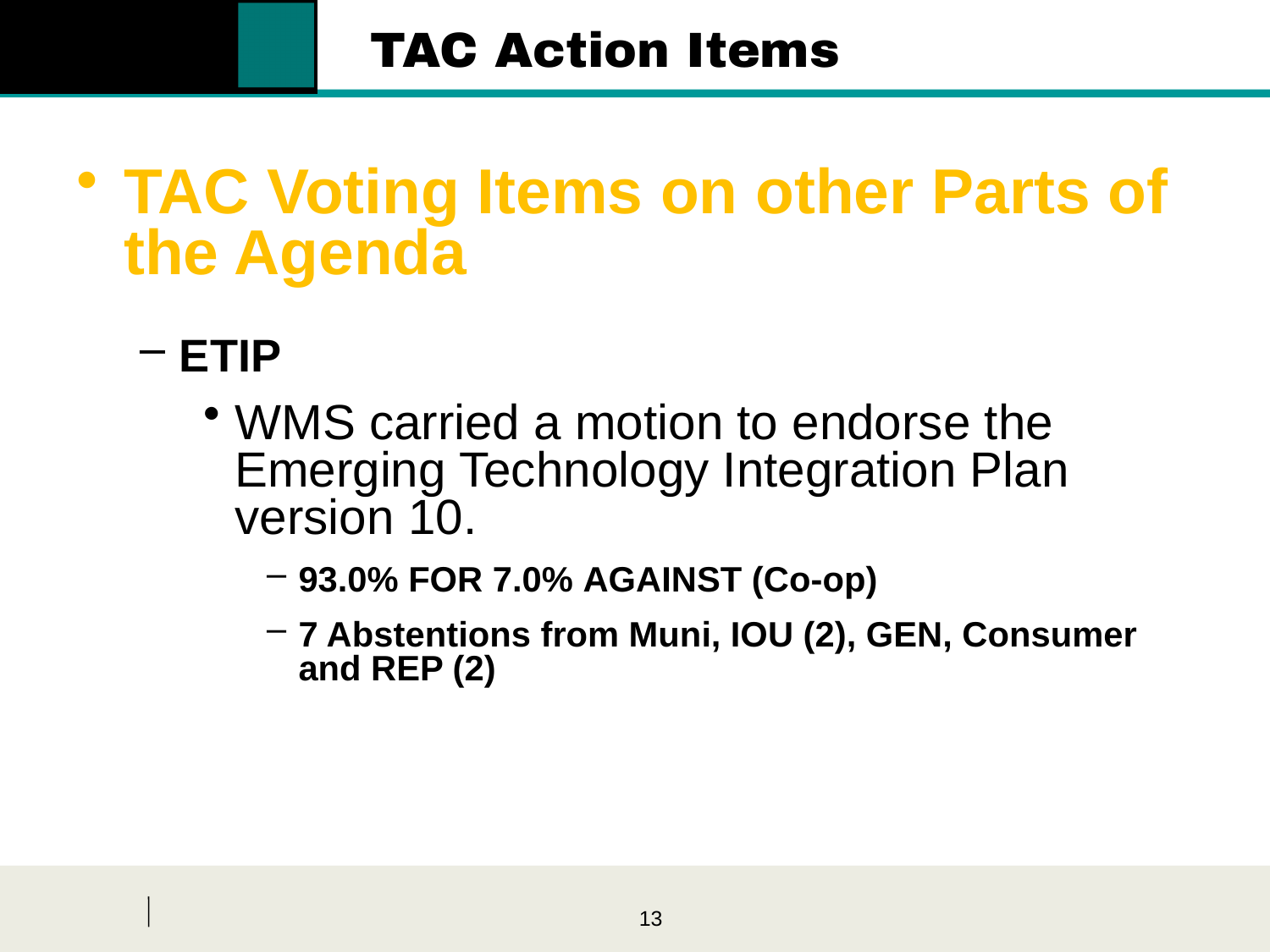

# TAC Action Items
TAC Voting Items on other Parts of the Agenda

ETIP
WMS carried a motion to endorse the Emerging Technology Integration Plan version 10.
93.0% FOR 7.0% AGAINST (Co-op)
7 Abstentions from Muni, IOU (2), GEN, Consumer and REP (2)